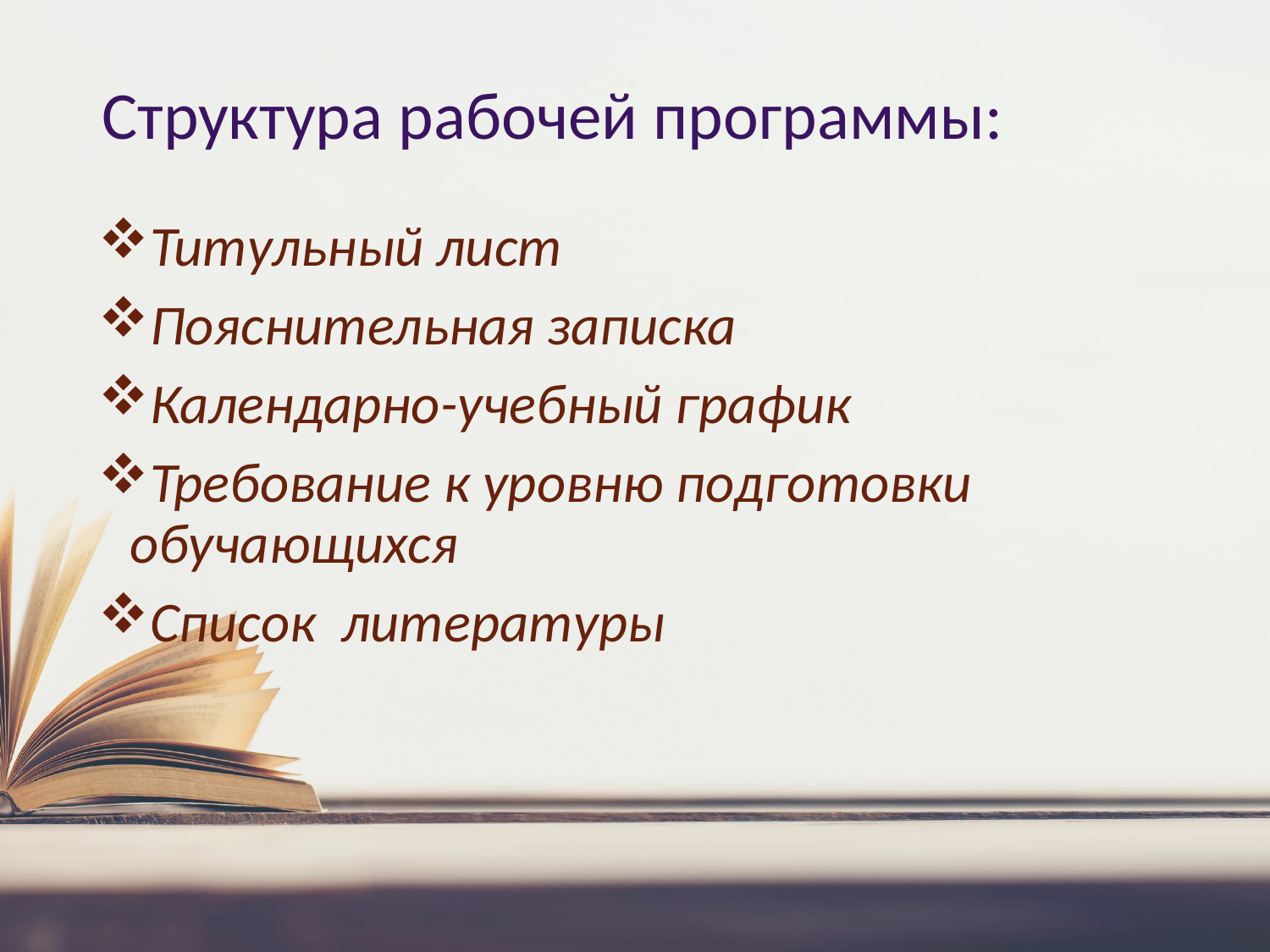

# Структура рабочей программы:
Титульный лист
Пояснительная записка
Календарно-учебный график
Требование к уровню подготовки обучающихся
Список  литературы